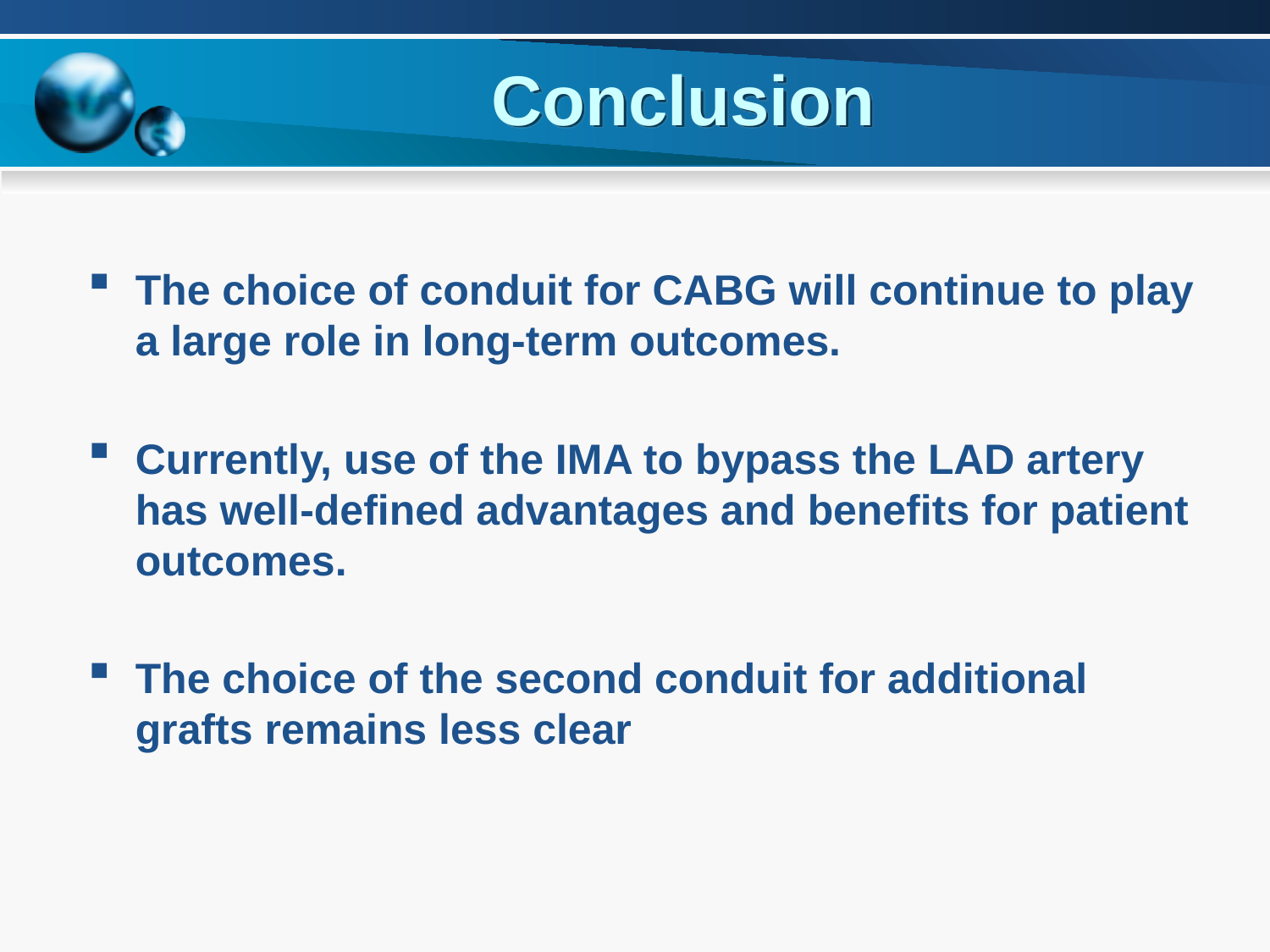

Conclusion
The choice of conduit for CABG will continue to play a large role in long-term outcomes.

Currently, use of the IMA to bypass the LAD artery has well-defined advantages and benefits for patient outcomes.

The choice of the second conduit for additional grafts remains less clear